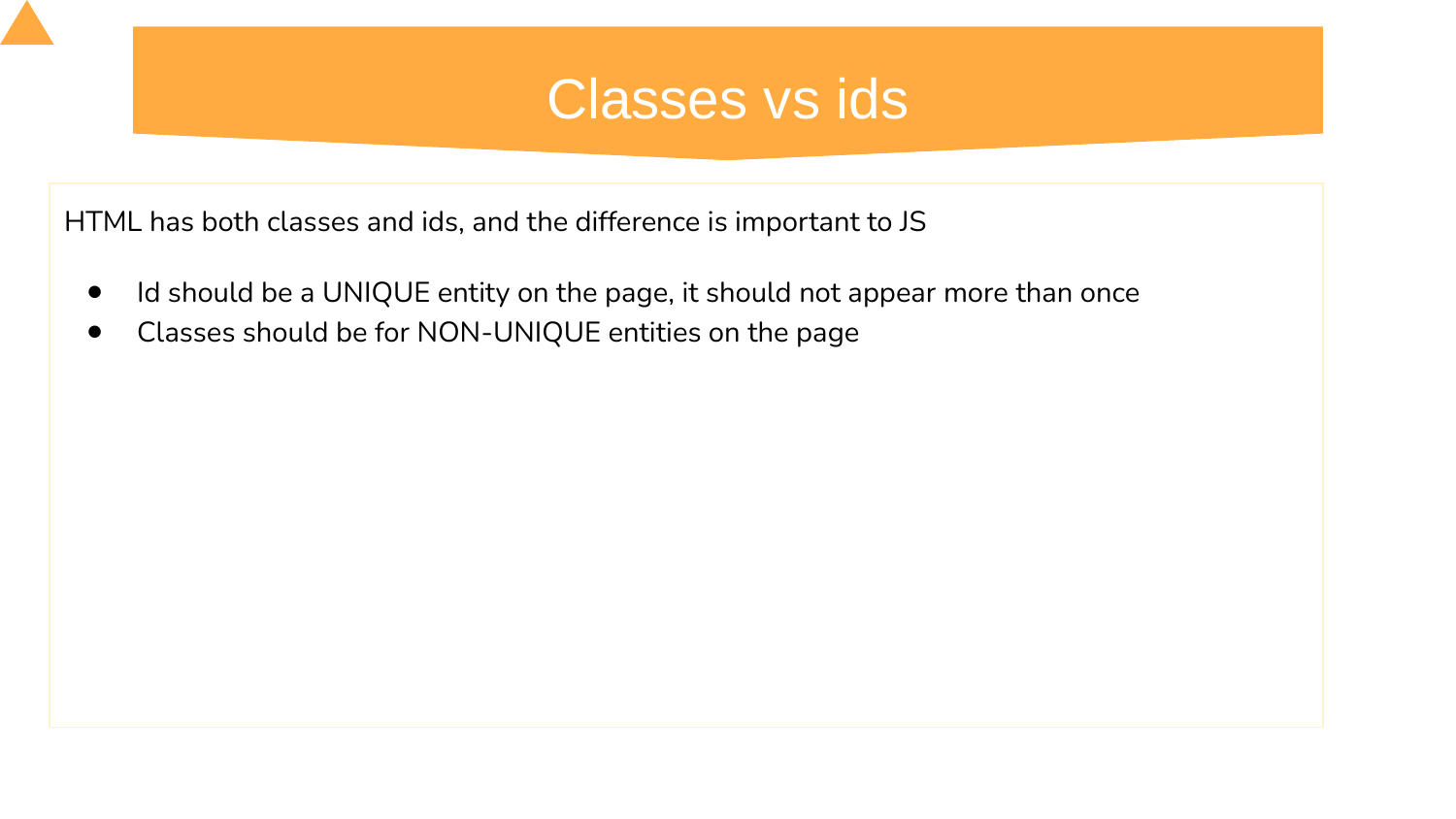

# Classes vs ids
HTML has both classes and ids, and the difference is important to JS
Id should be a UNIQUE entity on the page, it should not appear more than once
Classes should be for NON-UNIQUE entities on the page